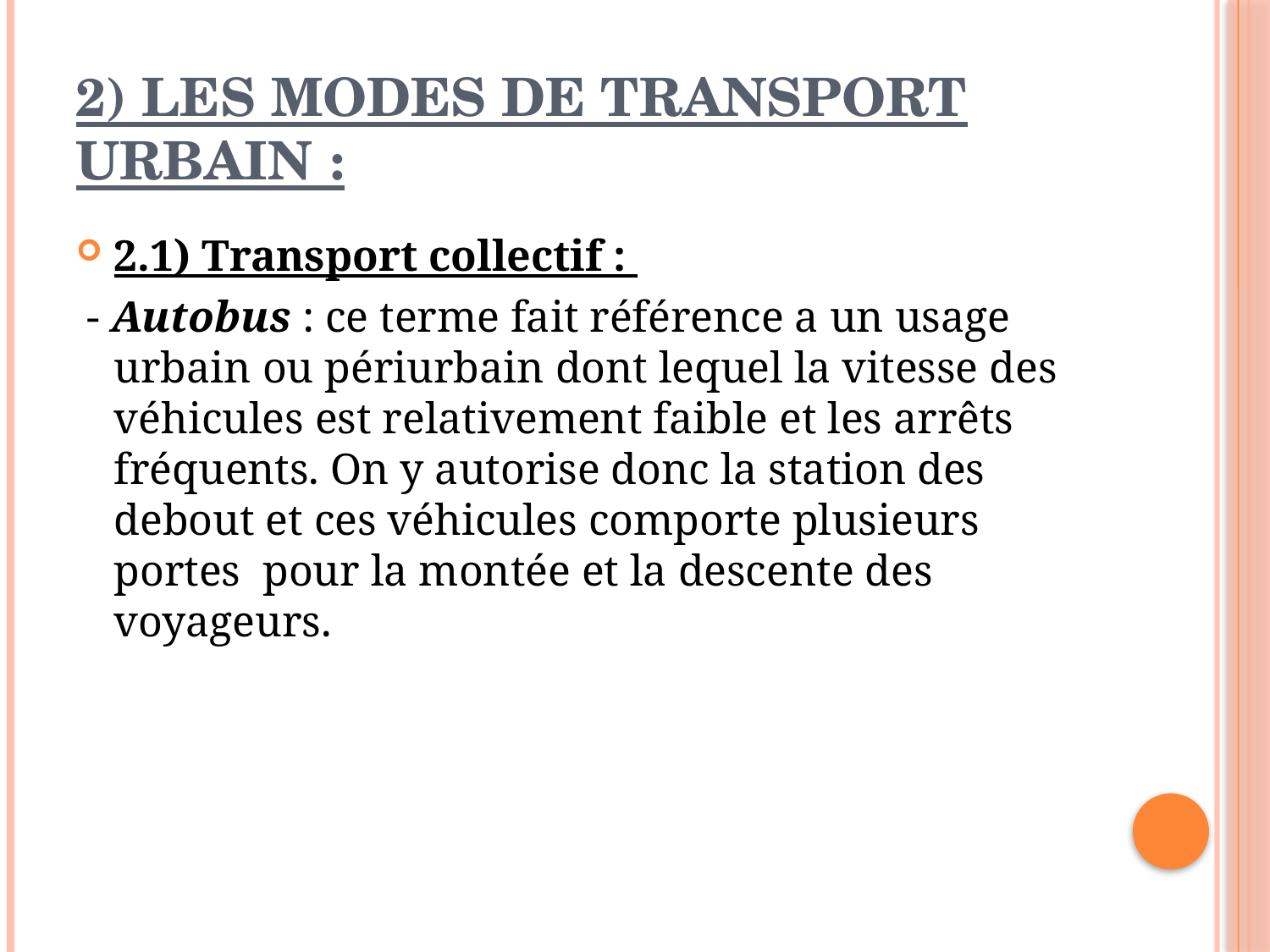

# 2) Les modes de transport urbain :
2.1) Transport collectif :
 - Autobus : ce terme fait référence a un usage urbain ou périurbain dont lequel la vitesse des véhicules est relativement faible et les arrêts fréquents. On y autorise donc la station des  debout et ces véhicules comporte plusieurs portes  pour la montée et la descente des voyageurs.